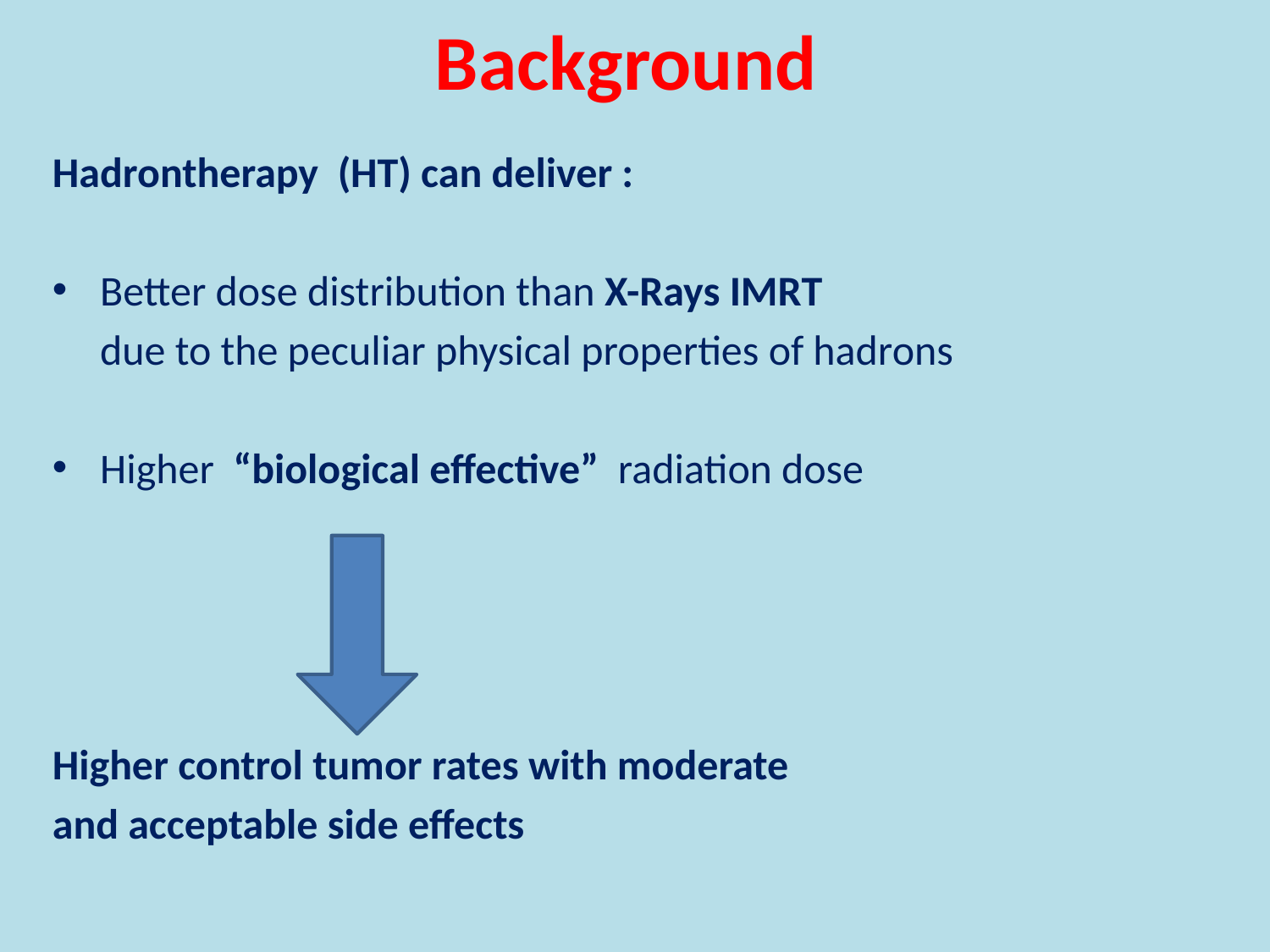

# Background
Hadrontherapy  (HT) can deliver :

Better dose distribution than X-Rays IMRT
     due to the peculiar physical properties of hadrons

Higher  “biological effective”  radiation dose

Higher control tumor rates with moderate
and acceptable side effects